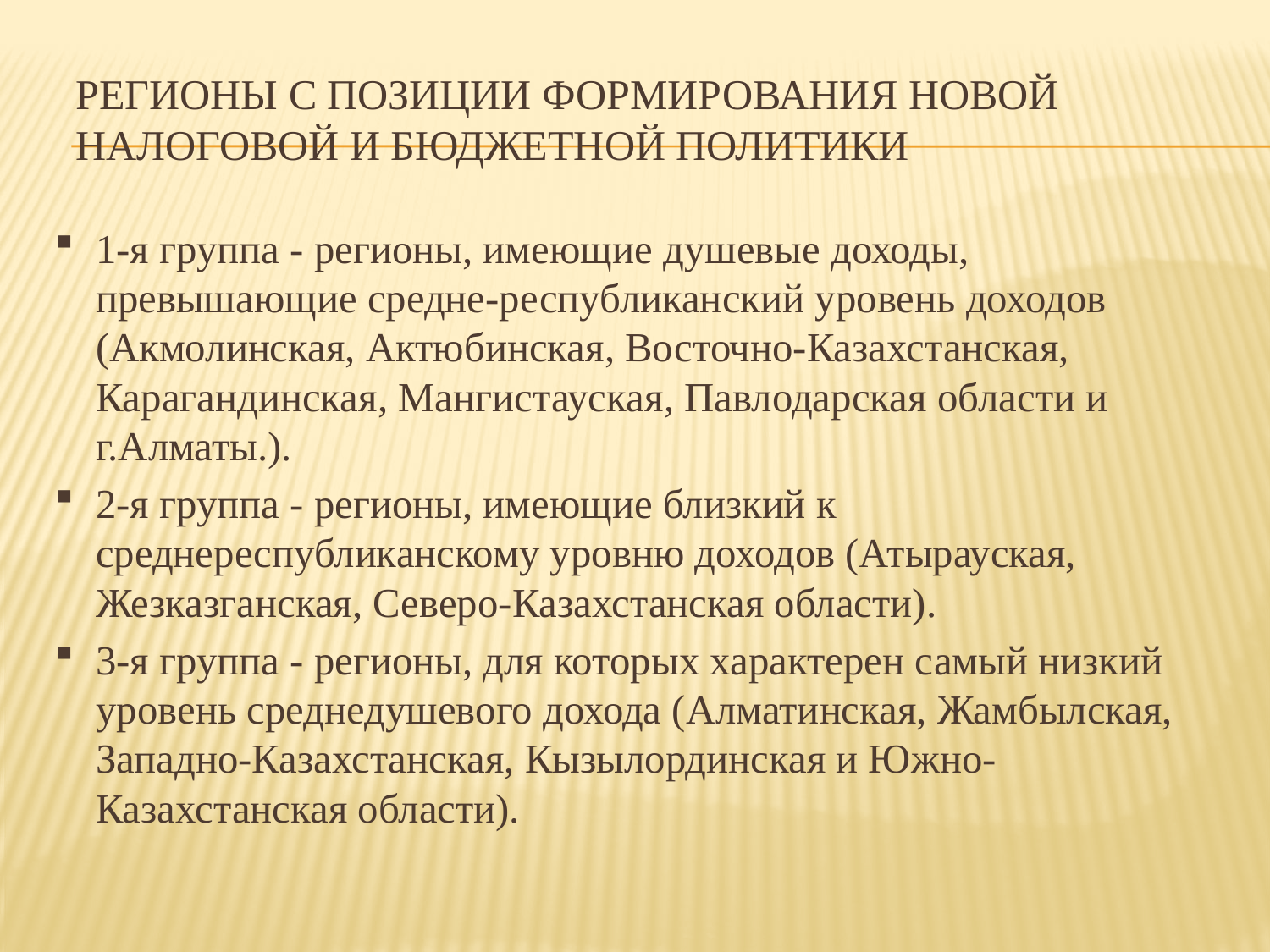

# регионы с позиции формирования новой налоговой и бюджетной политики
1-я группа - регионы, имеющие душевые доходы, превышающие средне-республиканский уровень доходов (Акмолинская, Актюбинская, Восточно-Казахстанская, Карагандинская, Мангистауская, Павлодарская области и г.Алматы.).
2-я группа - регионы, имеющие близкий к среднереспубликанскому уровню доходов (Атырауская, Жезказганская, Северо-Казахстанская области).
3-я группа - регионы, для которых характерен самый низкий уровень среднедушевого дохода (Алматинская, Жамбылская, Западно-Казахстанская, Кызылординская и Южно-Казахстанская области).